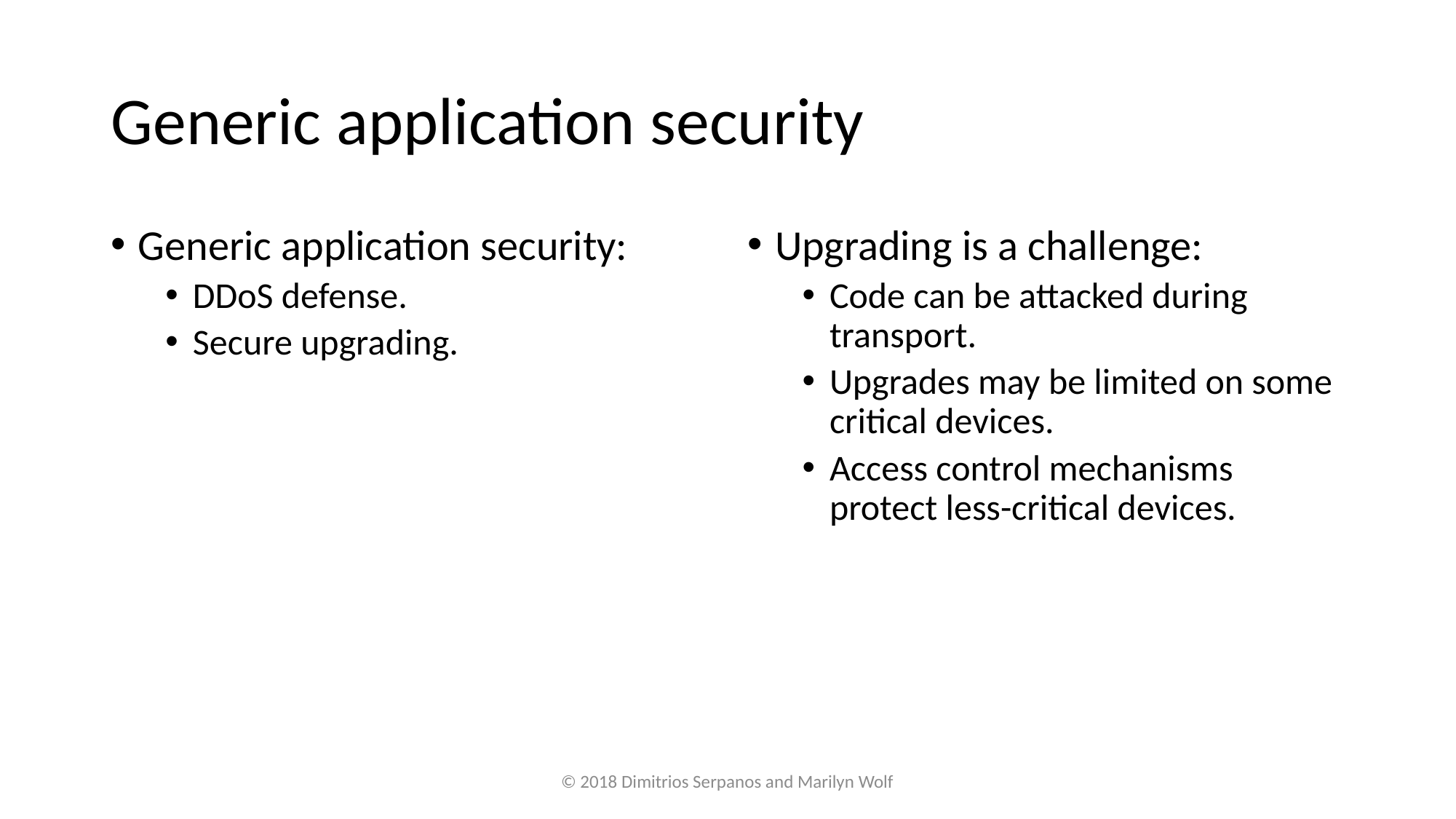

# Generic application security
Generic application security:
DDoS defense.
Secure upgrading.
Upgrading is a challenge:
Code can be attacked during transport.
Upgrades may be limited on some critical devices.
Access control mechanisms protect less-critical devices.
© 2018 Dimitrios Serpanos and Marilyn Wolf